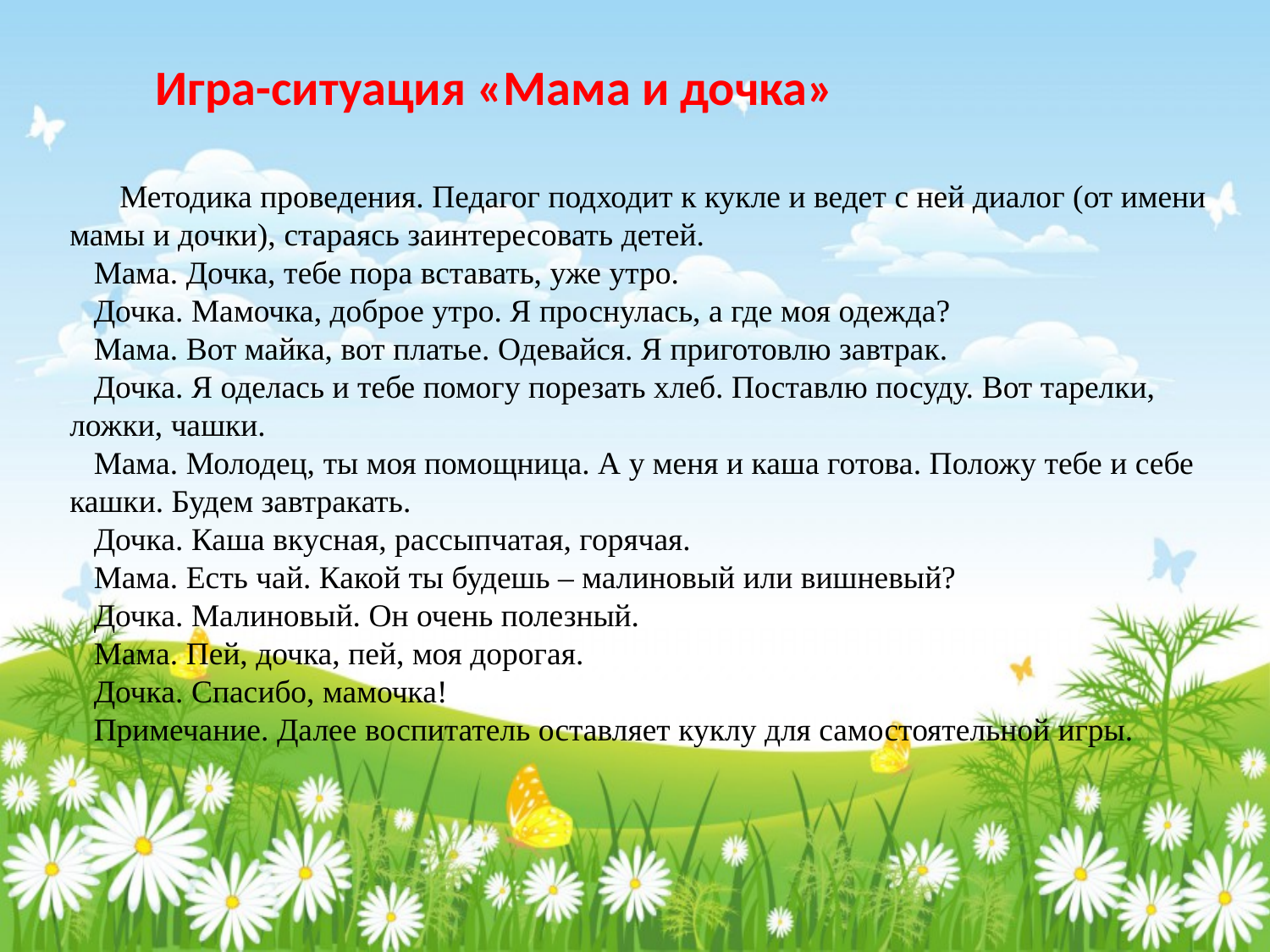

Игра-ситуация «Мама и дочка»
Методика проведения. Педагог подходит к кукле и ведет с ней диалог (от имени мамы и дочки), стараясь заинтересовать детей.
   Мама. Дочка, тебе пора вставать, уже утро.
   Дочка. Мамочка, доброе утро. Я проснулась, а где моя одежда?
   Мама. Вот майка, вот платье. Одевайся. Я приготовлю завтрак.
   Дочка. Я оделась и тебе помогу порезать хлеб. Поставлю посуду. Вот тарелки, ложки, чашки.
   Мама. Молодец, ты моя помощница. А у меня и каша готова. Положу тебе и себе кашки. Будем завтракать.
   Дочка. Каша вкусная, рассыпчатая, горячая.
   Мама. Есть чай. Какой ты будешь – малиновый или вишневый?
   Дочка. Малиновый. Он очень полезный.
   Мама. Пей, дочка, пей, моя дорогая.
   Дочка. Спасибо, мамочка!
   Примечание. Далее воспитатель оставляет куклу для самостоятельной игры.